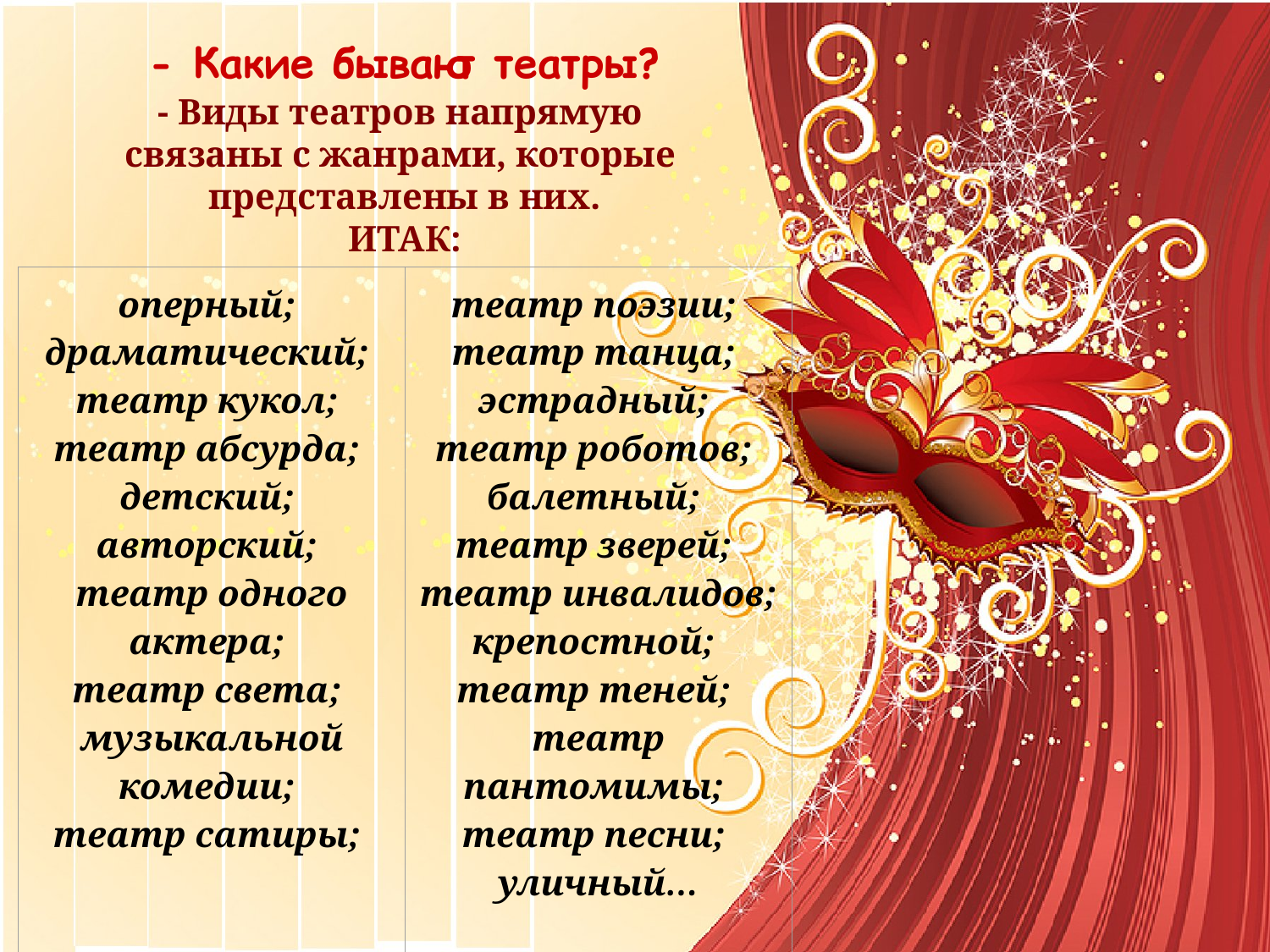

- Какие бывают театры?
- Виды театров напрямую
связаны с жанрами, которые
представлены в них.
ИТАК:

| оперный; драматический; театр кукол; театр абсурда; детский; авторский; театр одного актера; театр света; музыкальной комедии; театр сатиры; | театр поэзии; театр танца; эстрадный; театр роботов; балетный; театр зверей; театр инвалидов; крепостной; театр теней; театр пантомимы; театр песни; уличный… …и другие. |
| --- | --- |